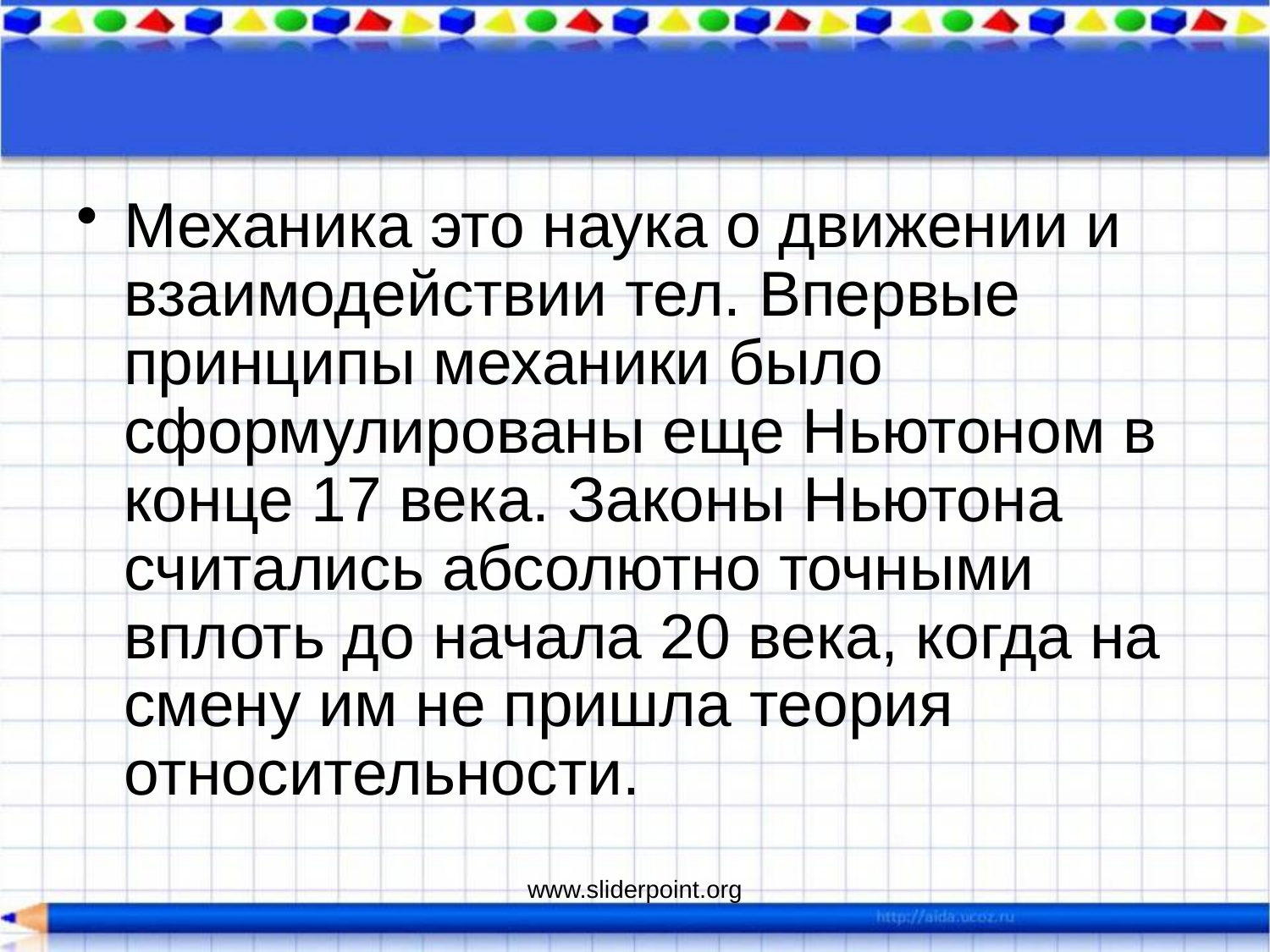

Механика это наука о движении и взаимодействии тел. Впервые принципы механики было сформулированы еще Ньютоном в конце 17 века. Законы Ньютона считались абсолютно точными вплоть до начала 20 века, когда на смену им не пришла теория относительности.
www.sliderpoint.org